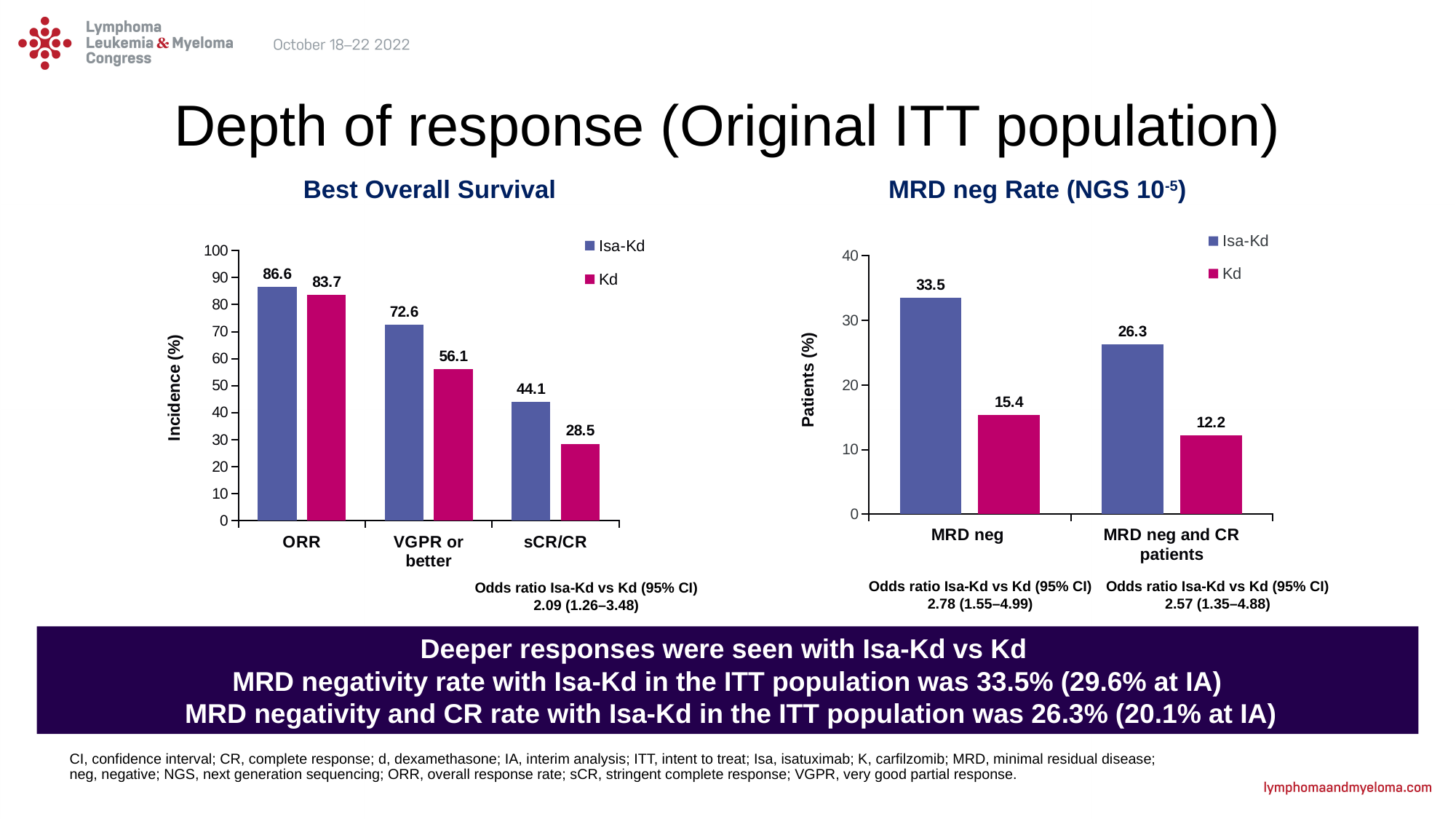

# Depth of response (Original ITT population)
Best Overall Survival
MRD neg Rate (NGS 10-5)

### Chart

| Category | Isa-Kd | Kd |
|---|---|---|
| MRD neg  | 33.5 | 15.4 |
| MRD neg and CR patients | 26.3 | 12.2 |

### Chart

| Category | Isa-Kd | Kd |
|---|---|---|
| ORR | 86.6 | 83.7 |
| VGPR or better | 72.6 | 56.1 |
| sCR/CR | 44.1 | 28.5 |
Odds ratio Isa-Kd vs Kd (95% CI)
2.78 (1.55–4.99)
Odds ratio Isa-Kd vs Kd (95% CI)
2.57 (1.35–4.88)
Odds ratio Isa-Kd vs Kd (95% CI)
2.09 (1.26–3.48)
Deeper responses were seen with Isa-Kd vs Kd
MRD negativity rate with Isa-Kd in the ITT population was 33.5% (29.6% at IA)
 MRD negativity and CR rate with Isa-Kd in the ITT population was 26.3% (20.1% at IA)
CI, confidence interval; CR, complete response; d, dexamethasone; IA, interim analysis; ITT, intent to treat; Isa, isatuximab; K, carfilzomib; MRD, minimal residual disease;
neg, negative; NGS, next generation sequencing; ORR, overall response rate; sCR, stringent complete response; VGPR, very good partial response.